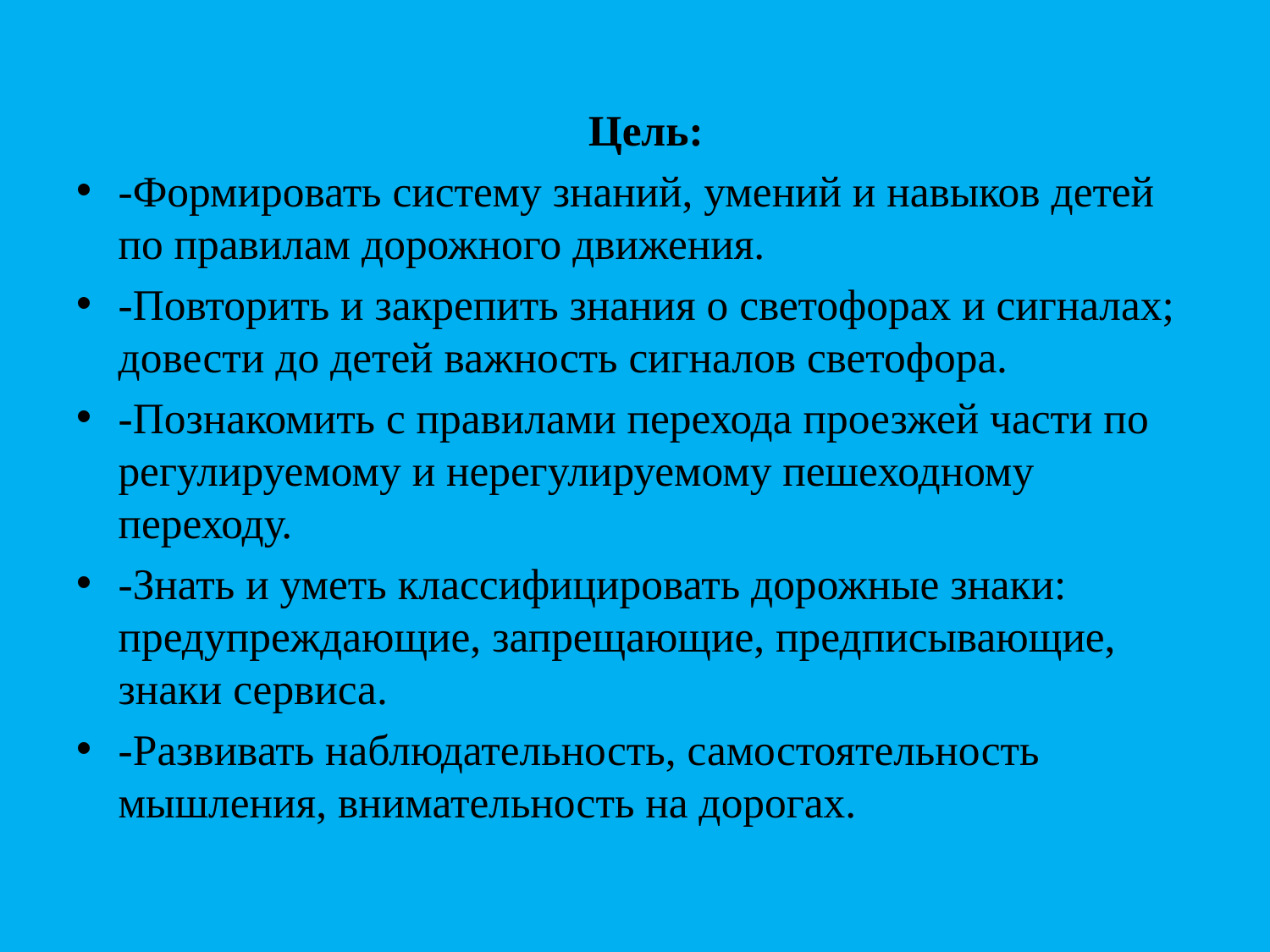

Цель:
-Формировать систему знаний, умений и навыков детей по правилам дорожного движения.
-Повторить и закрепить знания о светофорах и сигналах; довести до детей важность сигналов светофора.
-Познакомить с правилами перехода проезжей части по регулируемому и нерегулируемому пешеходному переходу.
-Знать и уметь классифицировать дорожные знаки: предупреждающие, запрещающие, предписывающие, знаки сервиса.
-Развивать наблюдательность, самостоятельность мышления, внимательность на дорогах.